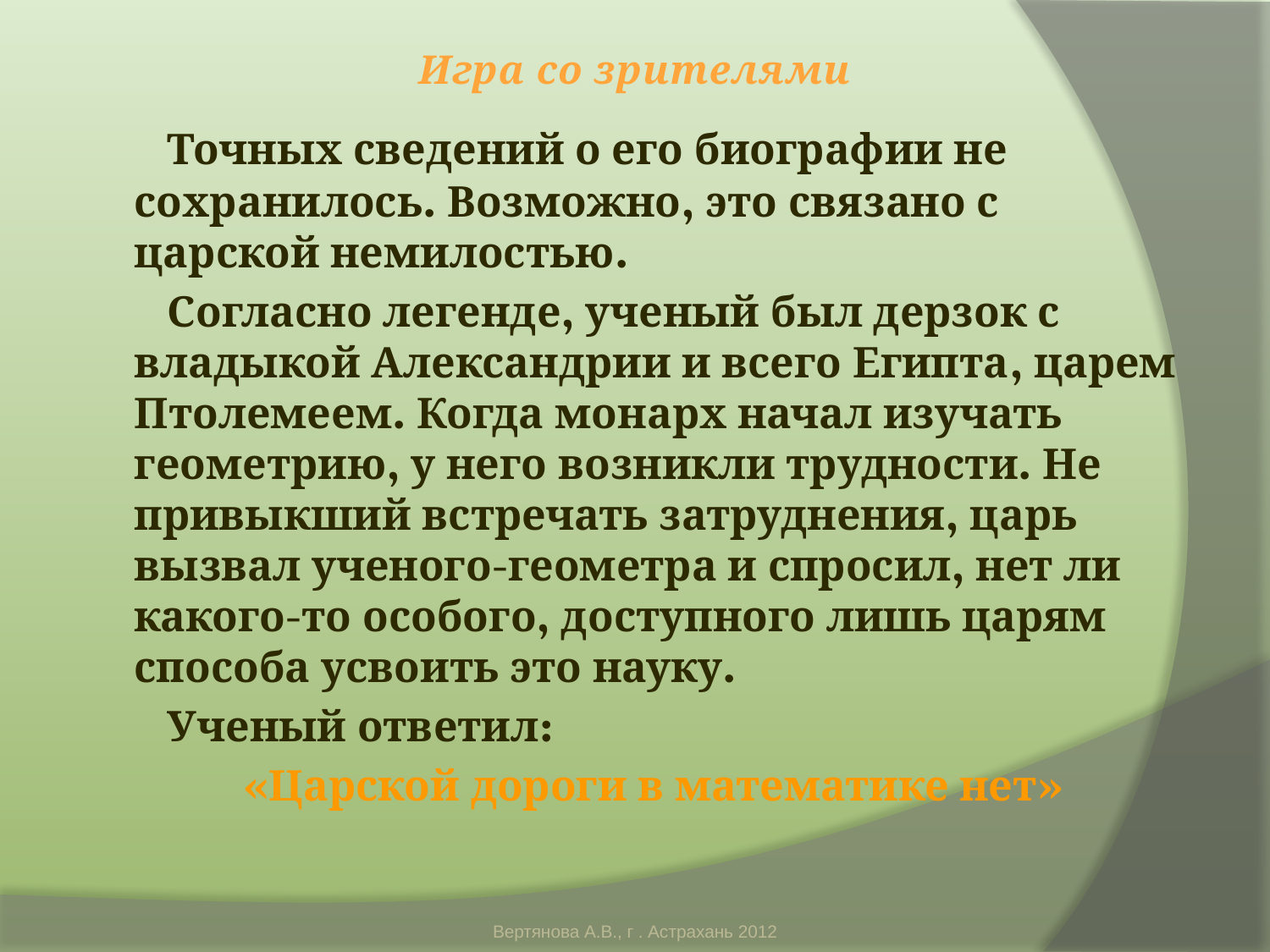

# Игра со зрителями
       Точных сведений о его биографии не сохранилось. Возможно, это связано с царской немилостью.
        Согласно легенде, ученый был дерзок с владыкой Александрии и всего Египта, царем Птолемеем. Когда монарх начал изучать геометрию, у него возникли трудности. Не привыкший встречать затруднения, царь вызвал ученого-геометра и спросил, нет ли какого-то особого, доступного лишь царям способа усвоить это науку.
        Ученый ответил:
               «Царской дороги в математике нет»

Вертянова А.В., г . Астрахань 2012